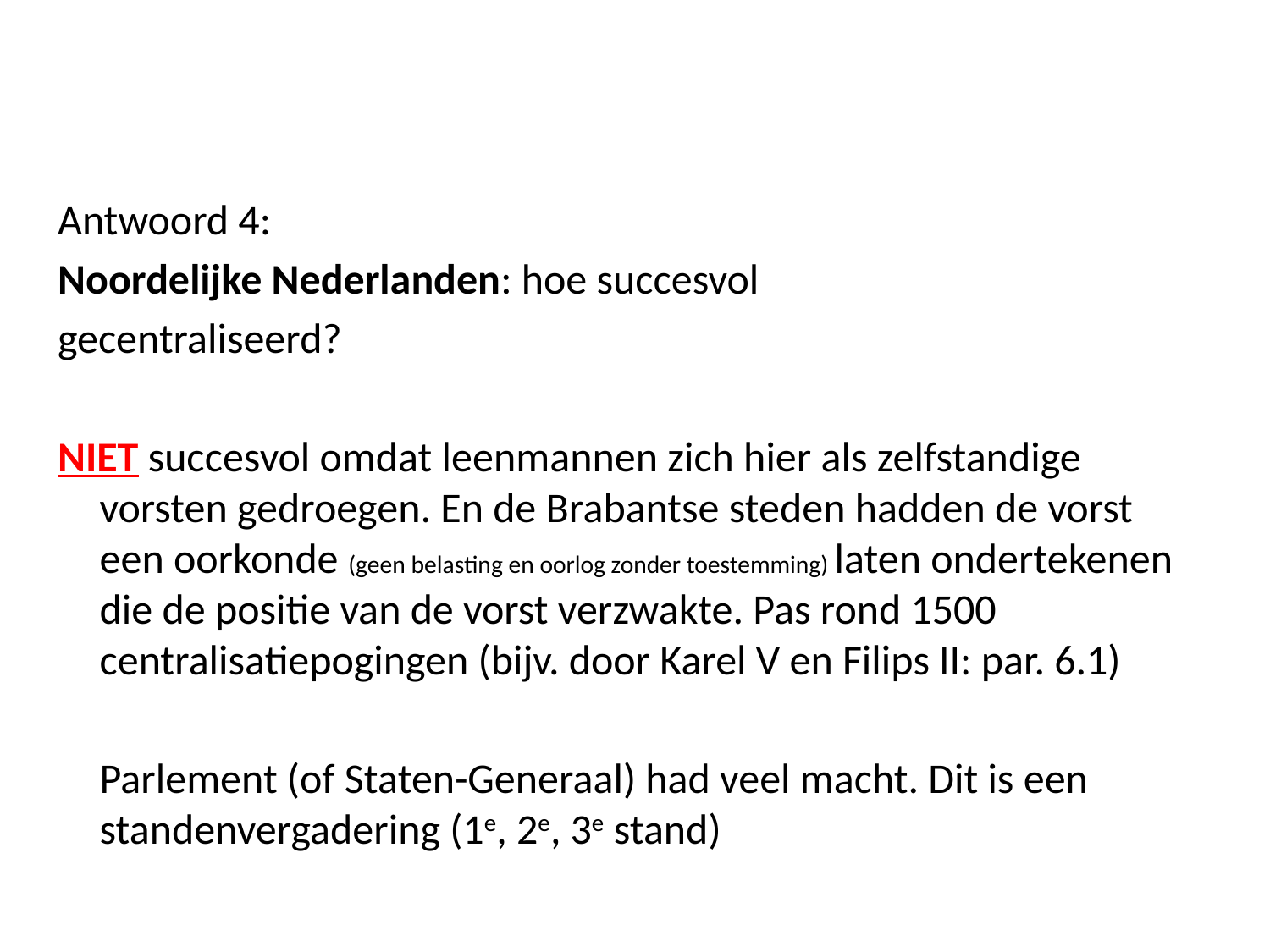

#
Antwoord 4:
Noordelijke Nederlanden: hoe succesvol
gecentraliseerd?

NIET succesvol omdat leenmannen zich hier als zelfstandige vorsten gedroegen. En de Brabantse steden hadden de vorst een oorkonde (geen belasting en oorlog zonder toestemming) laten ondertekenen die de positie van de vorst verzwakte. Pas rond 1500 centralisatiepogingen (bijv. door Karel V en Filips II: par. 6.1)

	Parlement (of Staten-Generaal) had veel macht. Dit is een standenvergadering (1e, 2e, 3e stand)